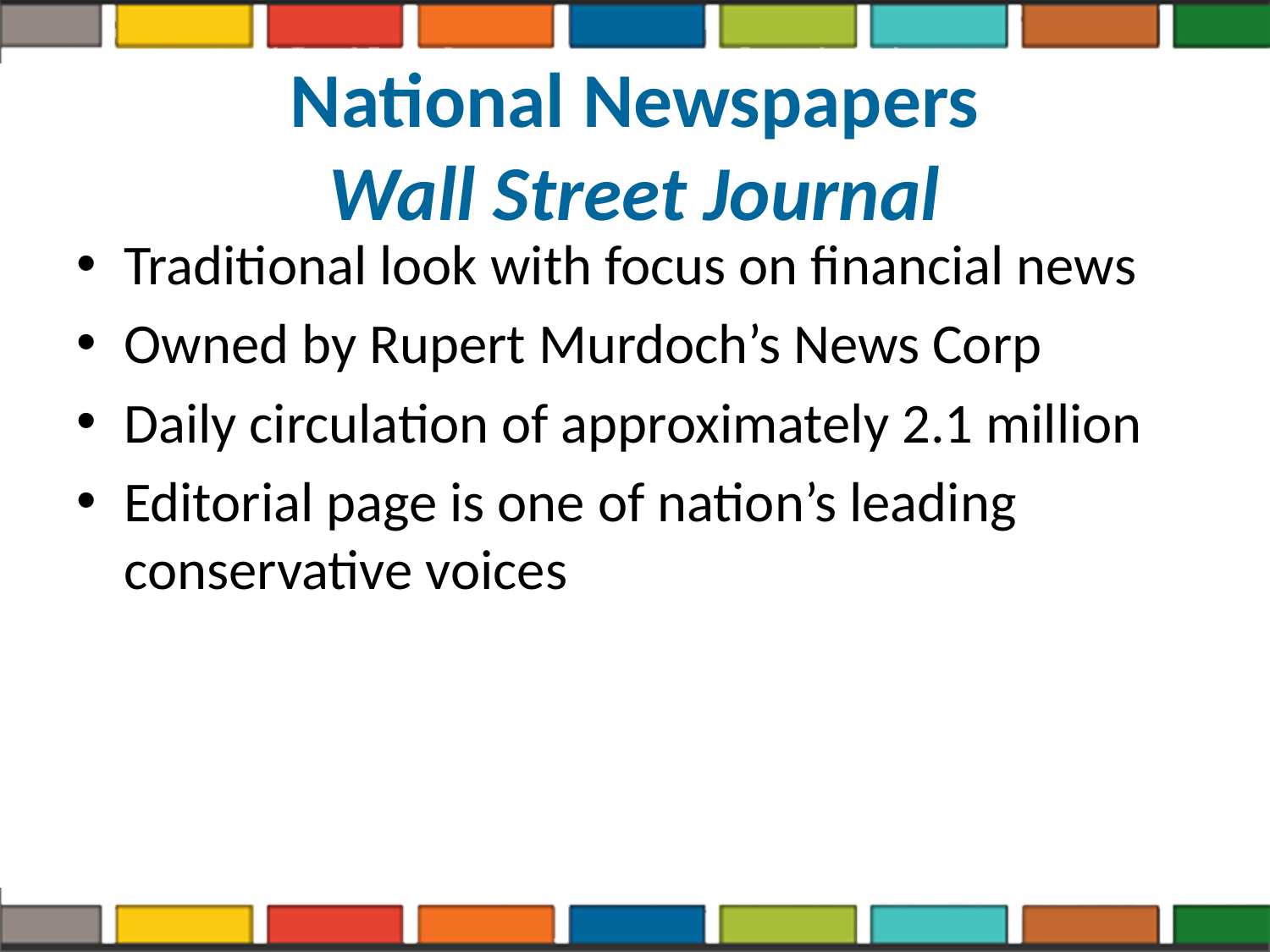

# National Newspapers Wall Street Journal
Traditional look with focus on financial news
Owned by Rupert Murdoch’s News Corp
Daily circulation of approximately 2.1 million
Editorial page is one of nation’s leading conservative voices